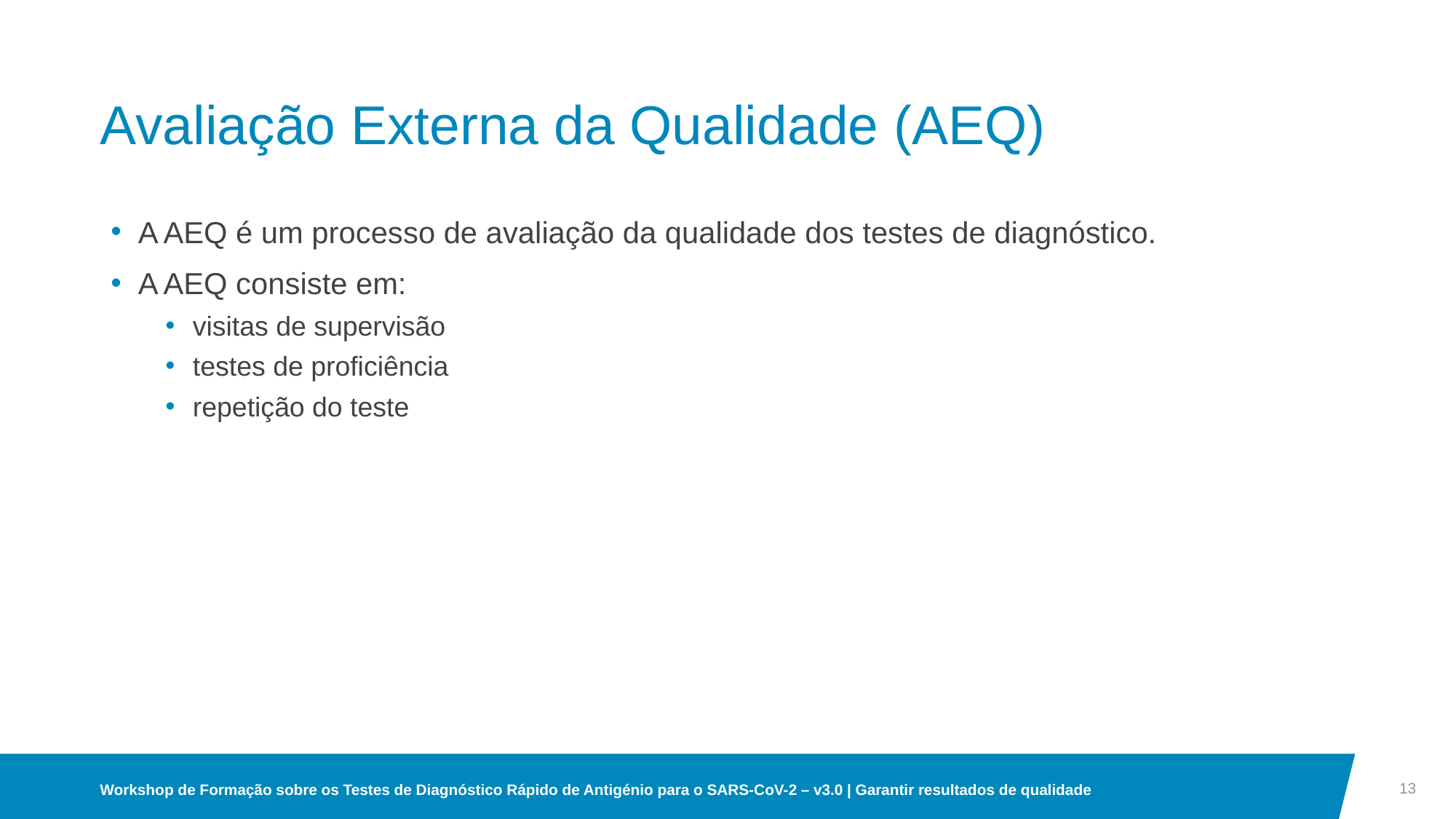

# Avaliação Externa da Qualidade (AEQ)
A AEQ é um processo de avaliação da qualidade dos testes de diagnóstico.
A AEQ consiste em:
visitas de supervisão
testes de proficiência
repetição do teste

13
Workshop de Formação sobre os Testes de Diagnóstico Rápido de Antigénio para o SARS-CoV-2 – v3.0 | Garantir resultados de qualidade